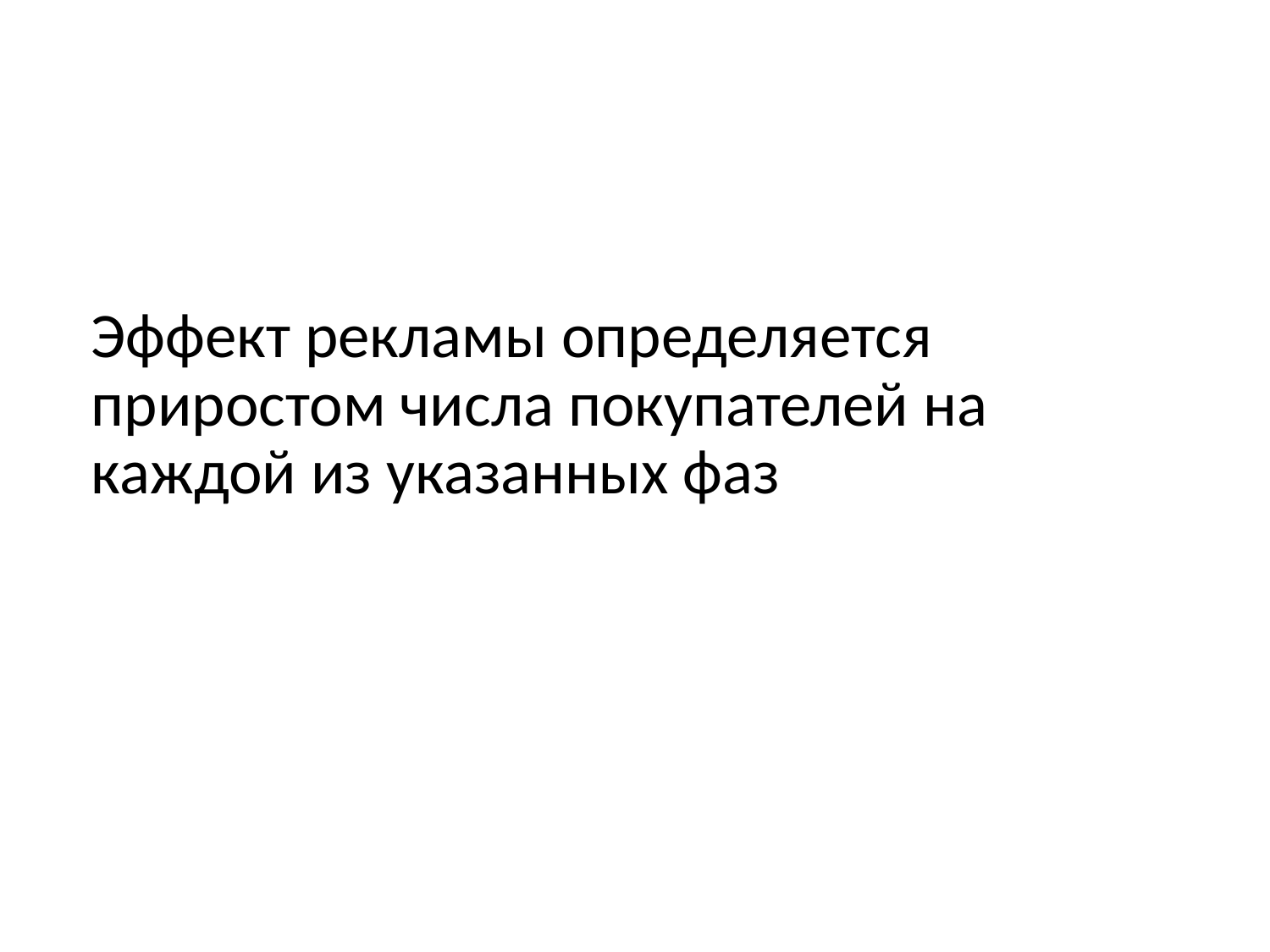

Эффект рекламы определяется приростом числа покупателей на каждой из указанных фаз